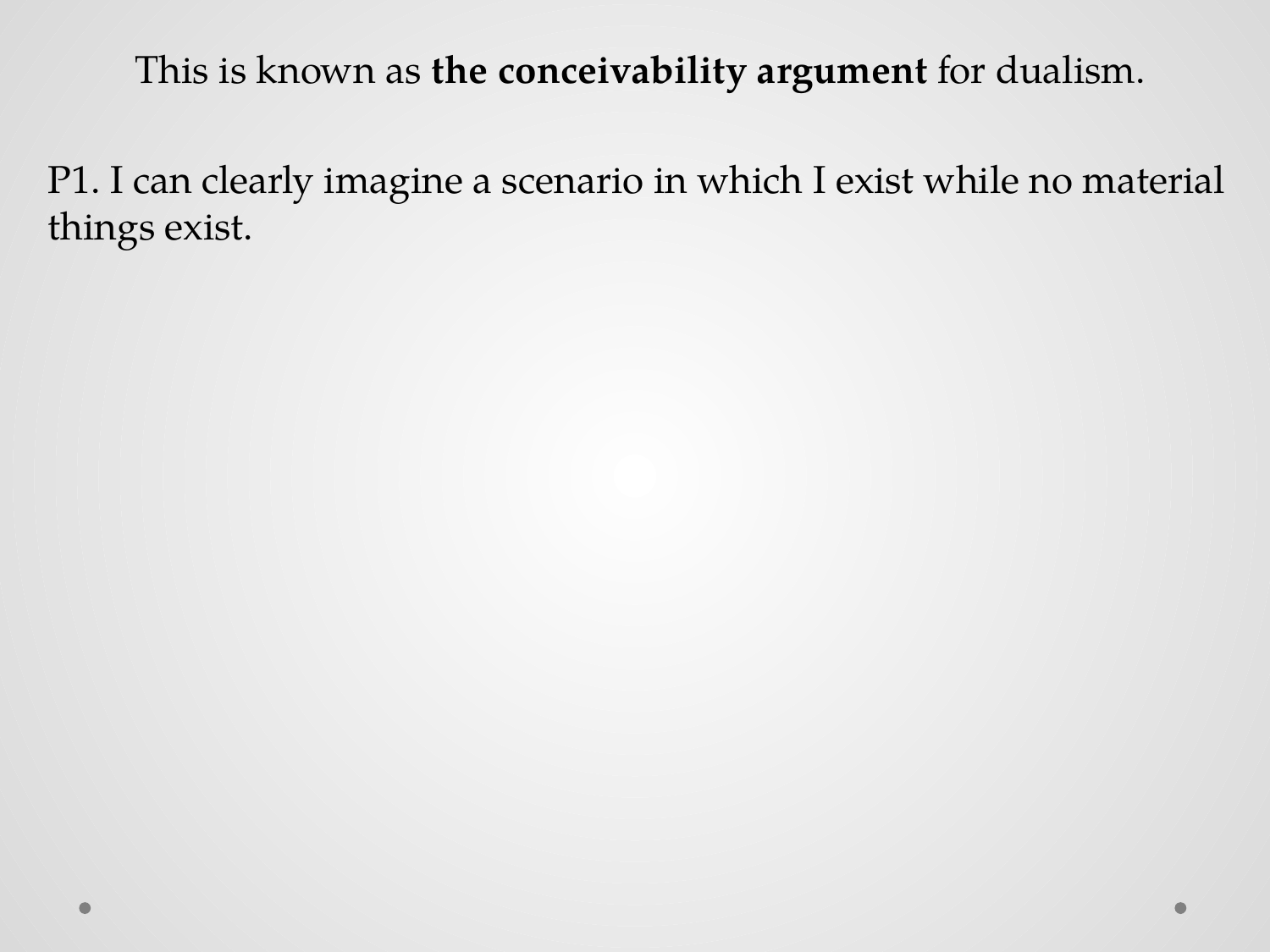

This is known as the conceivability argument for dualism.
P1. I can clearly imagine a scenario in which I exist while no material things exist.